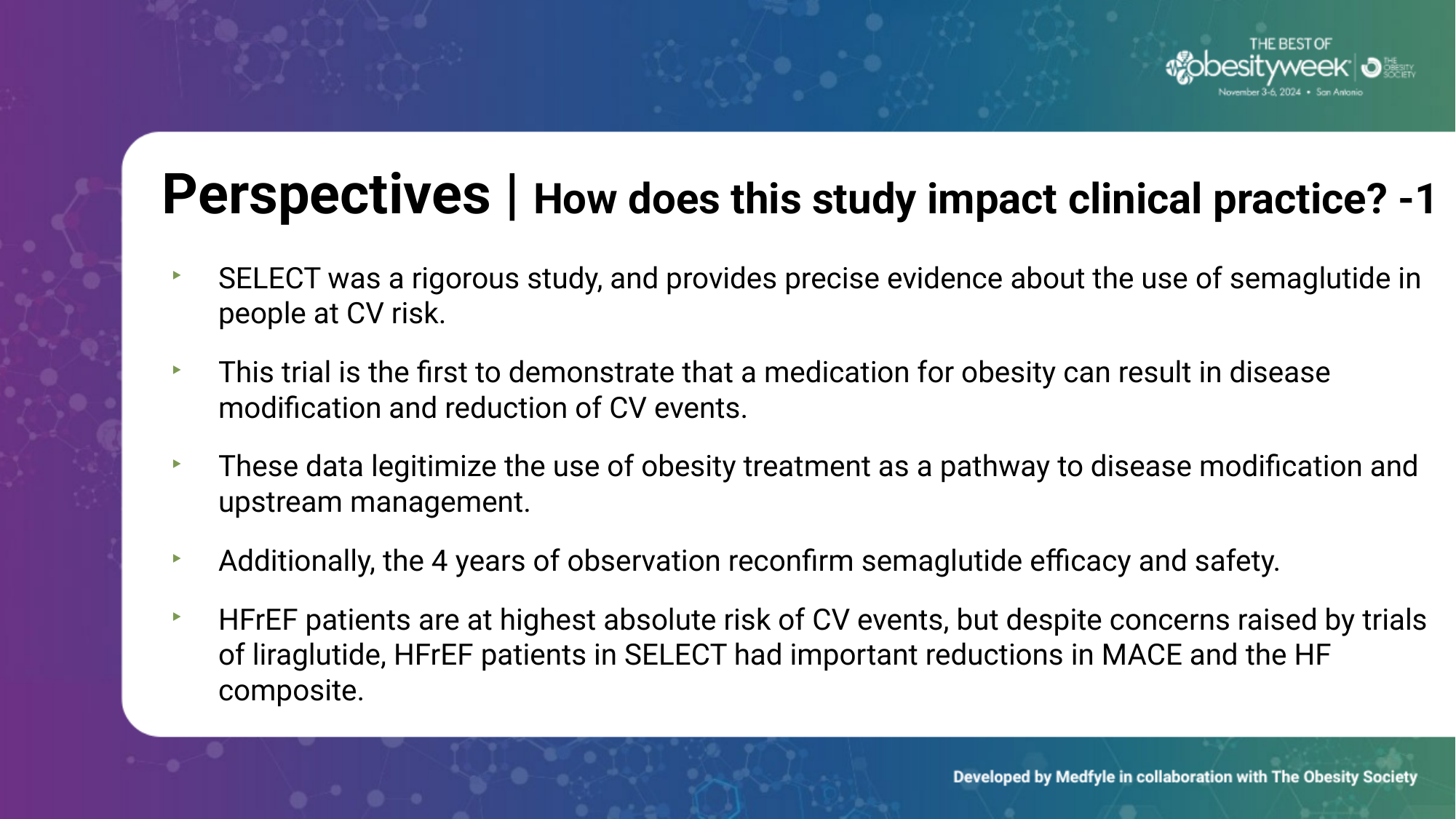

# Perspectives | How does this study impact clinical practice? -1
SELECT was a rigorous study, and provides precise evidence about the use of semaglutide in people at CV risk.
This trial is the first to demonstrate that a medication for obesity can result in disease modification and reduction of CV events.
These data legitimize the use of obesity treatment as a pathway to disease modification and upstream management.
Additionally, the 4 years of observation reconfirm semaglutide efficacy and safety.
HFrEF patients are at highest absolute risk of CV events, but despite concerns raised by trials of liraglutide, HFrEF patients in SELECT had important reductions in MACE and the HF composite.